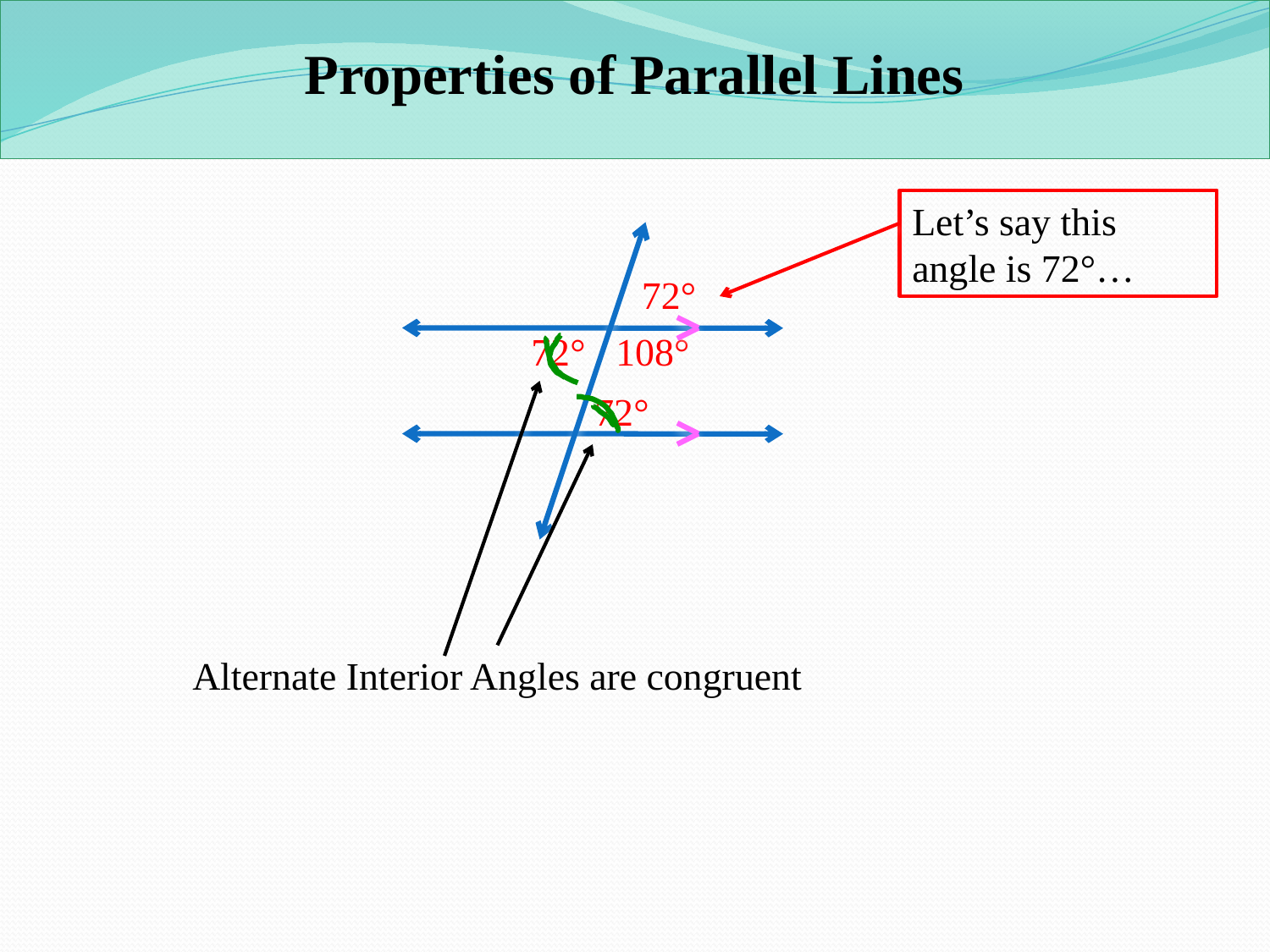

Properties of Parallel Lines
Let’s say this angle is 72°…
72°
72°
108°

72°
Alternate Interior Angles are congruent